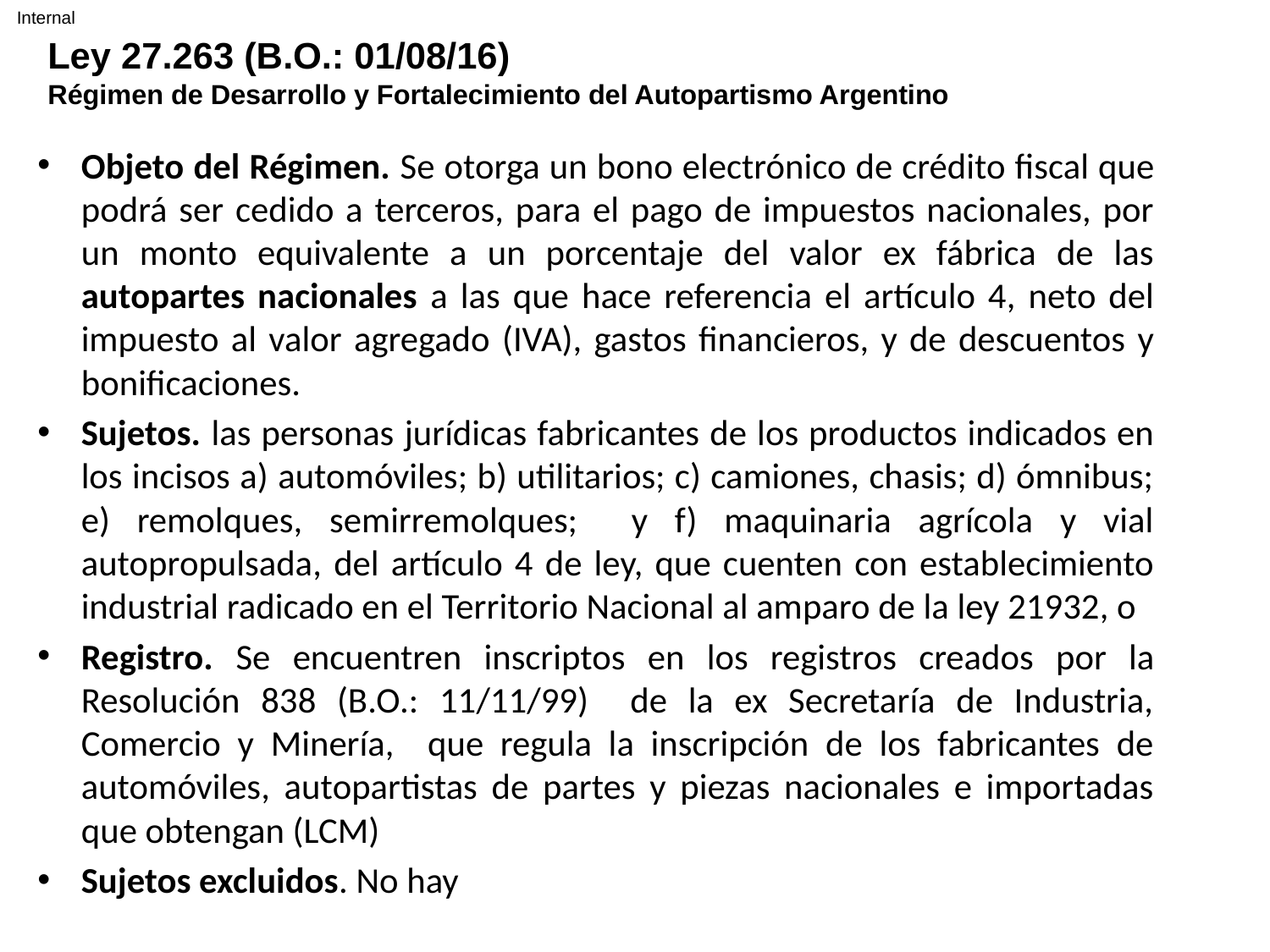

# Ley 27.263 (B.O.: 01/08/16) Régimen de Desarrollo y Fortalecimiento del Autopartismo Argentino
Objeto del Régimen. Se otorga un bono electrónico de crédito fiscal que podrá ser cedido a terceros, para el pago de impuestos nacionales, por un monto equivalente a un porcentaje del valor ex fábrica de las autopartes nacionales a las que hace referencia el artículo 4, neto del impuesto al valor agregado (IVA), gastos financieros, y de descuentos y bonificaciones.
Sujetos. las personas jurídicas fabricantes de los productos indicados en los incisos a) automóviles; b) utilitarios; c) camiones, chasis; d) ómnibus; e) remolques, semirremolques;  y f) maquinaria agrícola y vial autopropulsada, del artículo 4 de ley, que cuenten con establecimiento industrial radicado en el Territorio Nacional al amparo de la ley 21932, o
Registro. Se encuentren inscriptos en los registros creados por la Resolución 838 (B.O.: 11/11/99)  de la ex Secretaría de Industria, Comercio y Minería,  que regula la inscripción de los fabricantes de automóviles, autopartistas de partes y piezas nacionales e importadas que obtengan (LCM)
Sujetos excluidos. No hay